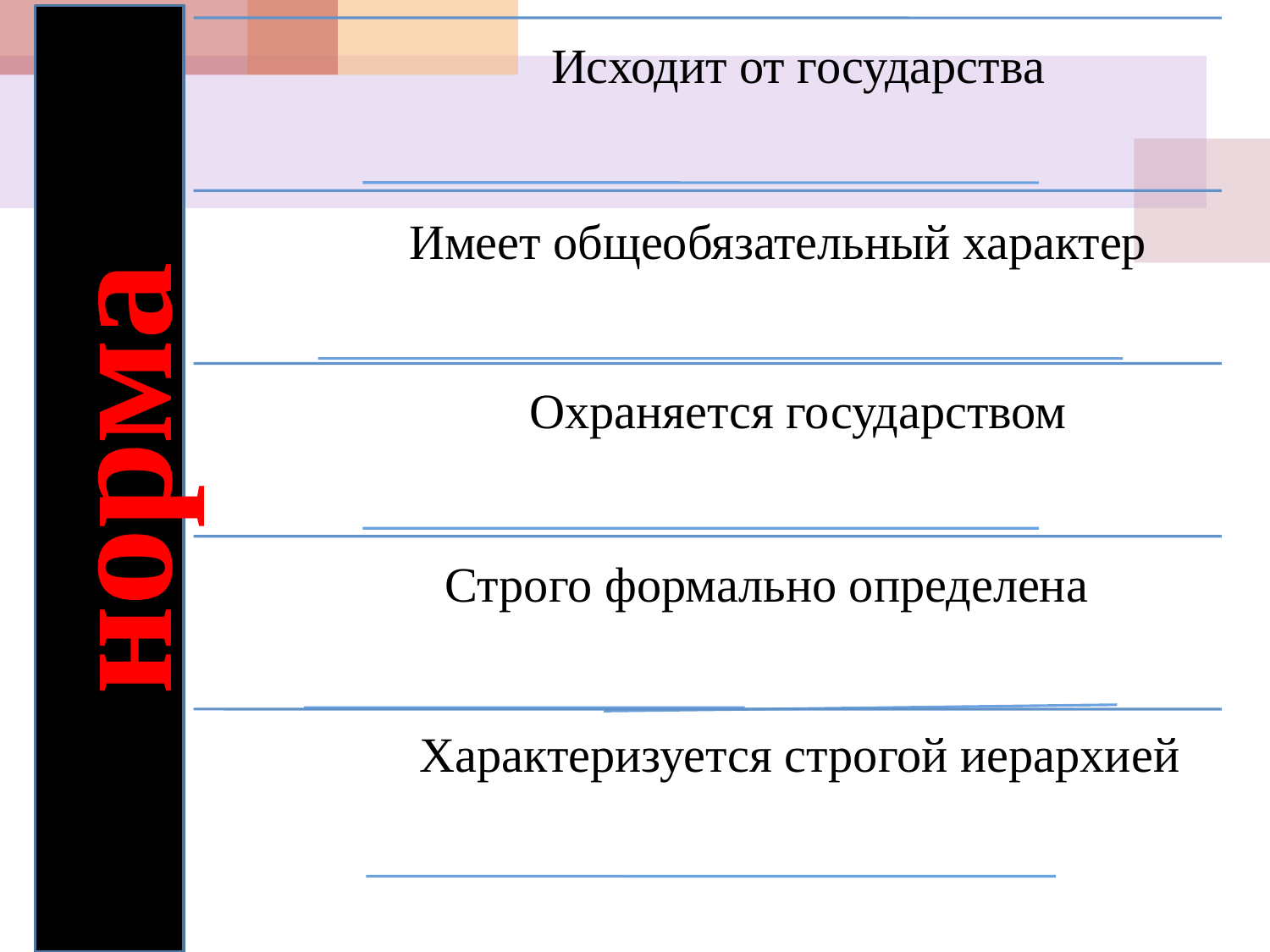

Исходит от государства

Имеет общеобязательный характер

Охраняется государством

Строго формально определена

Характеризуется строгой иерархией
норма